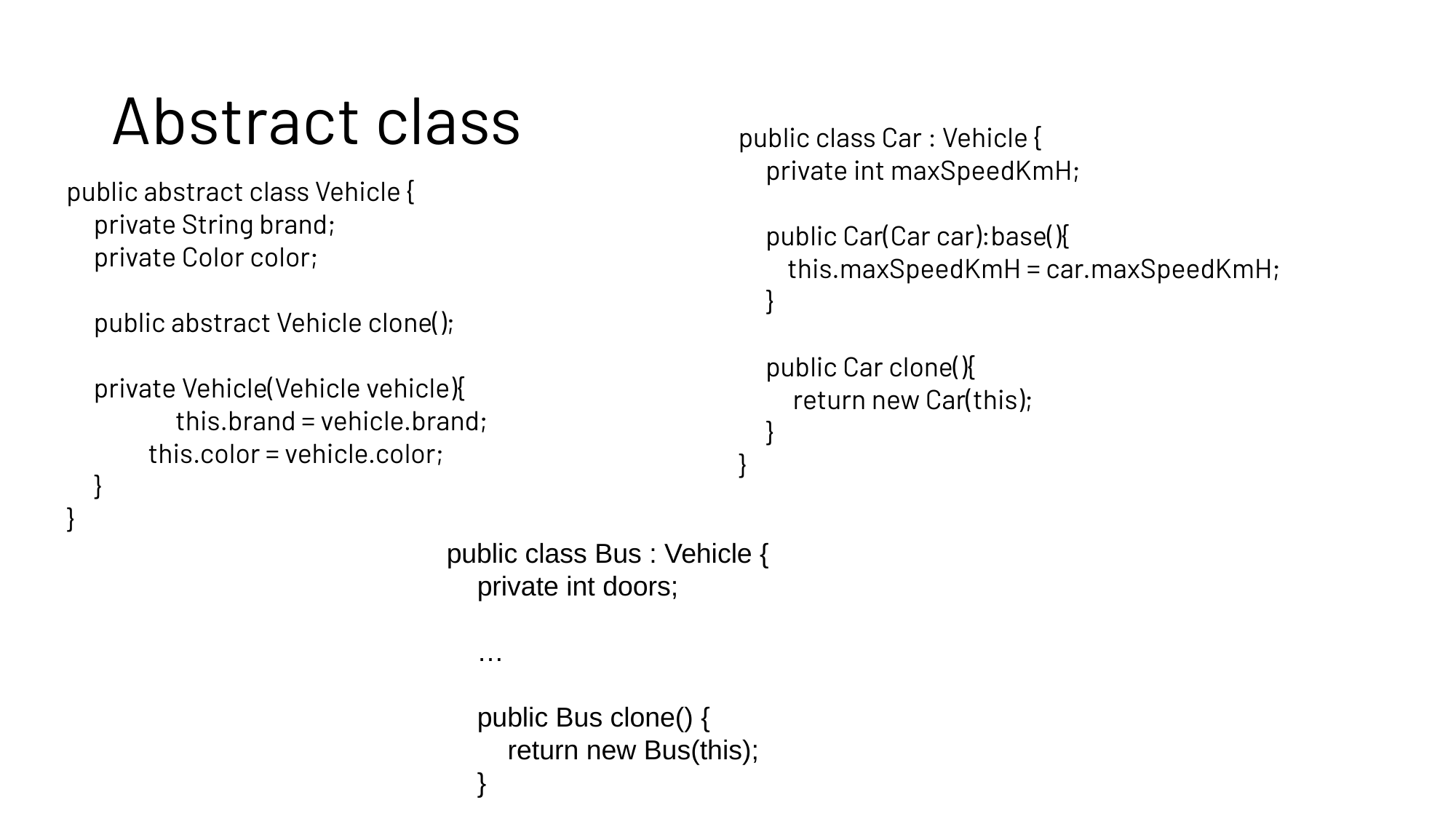

# Abstract class
public class Car : Vehicle {
     private int maxSpeedKmH;

     public Car(Car car):base(){
         this.maxSpeedKmH = car.maxSpeedKmH;
     }
     public Car clone(){
          return new Car(this);
     }
}
public abstract class Vehicle {
     private String brand;
     private Color color;

     public abstract Vehicle clone();

     private Vehicle(Vehicle vehicle){
	this.brand = vehicle.brand;
               this.color = vehicle.color;
     }
}
public class Bus : Vehicle {
    private int doors;

    …

    public Bus clone() {
        return new Bus(this);
    }